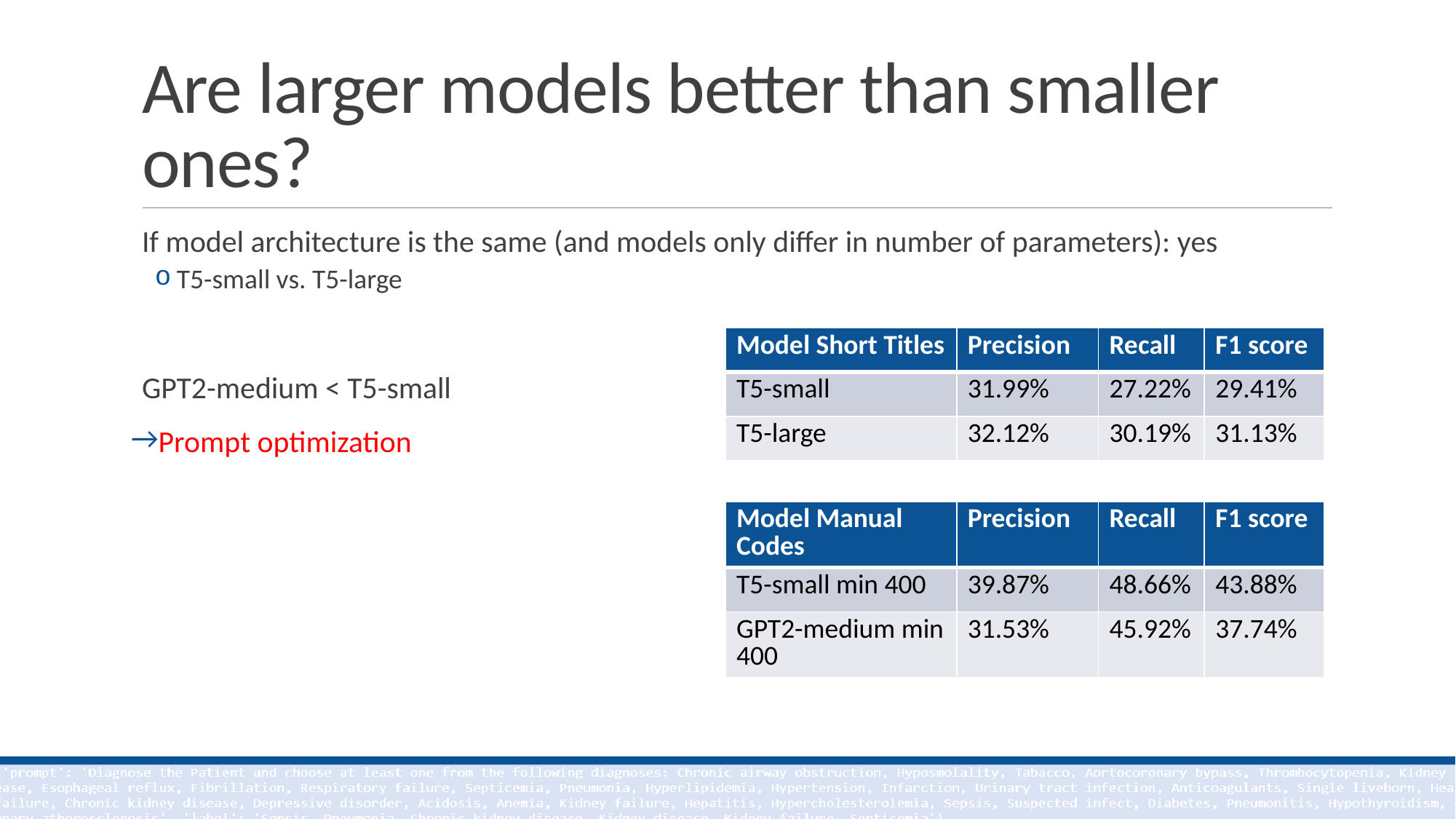

# Are larger models better than smaller ones?
If model architecture is the same (and models only differ in number of parameters): yes
T5-small vs. T5-large

GPT2-medium < T5-small
Prompt optimization
| Model Short Titles | Precision | Recall | F1 score |
| --- | --- | --- | --- |
| T5-small | 31.99% | 27.22% | 29.41% |
| T5-large | 32.12% | 30.19% | 31.13% |
| Model Manual Codes | Precision | Recall | F1 score |
| --- | --- | --- | --- |
| T5-small min 400 | 39.87% | 48.66% | 43.88% |
| GPT2-medium min 400 | 31.53% | 45.92% | 37.74% |